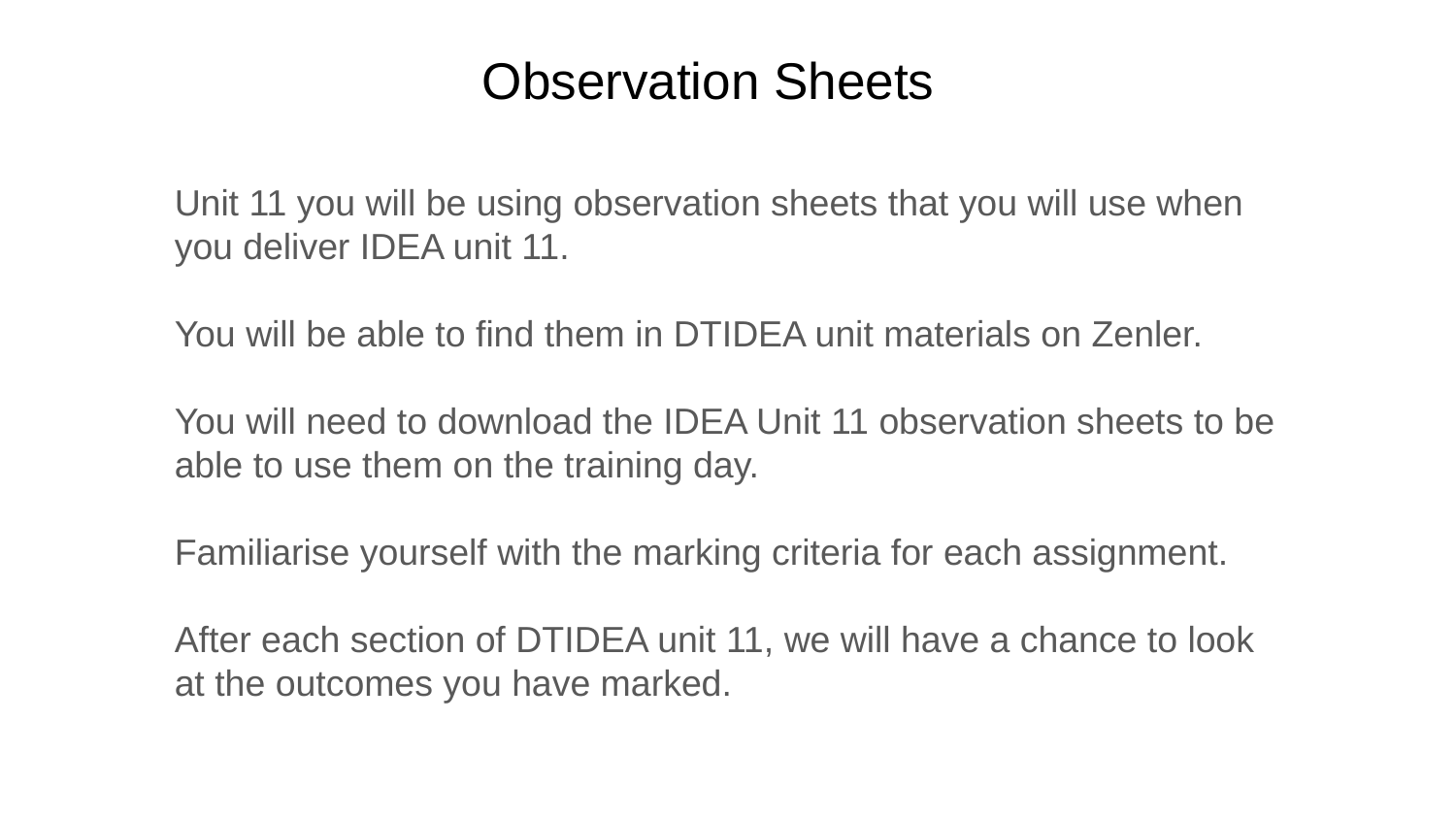

# Observation Sheets
Unit 11 you will be using observation sheets that you will use when you deliver IDEA unit 11.

You will be able to find them in DTIDEA unit materials on Zenler.

You will need to download the IDEA Unit 11 observation sheets to be able to use them on the training day.

Familiarise yourself with the marking criteria for each assignment.

After each section of DTIDEA unit 11, we will have a chance to look at the outcomes you have marked.